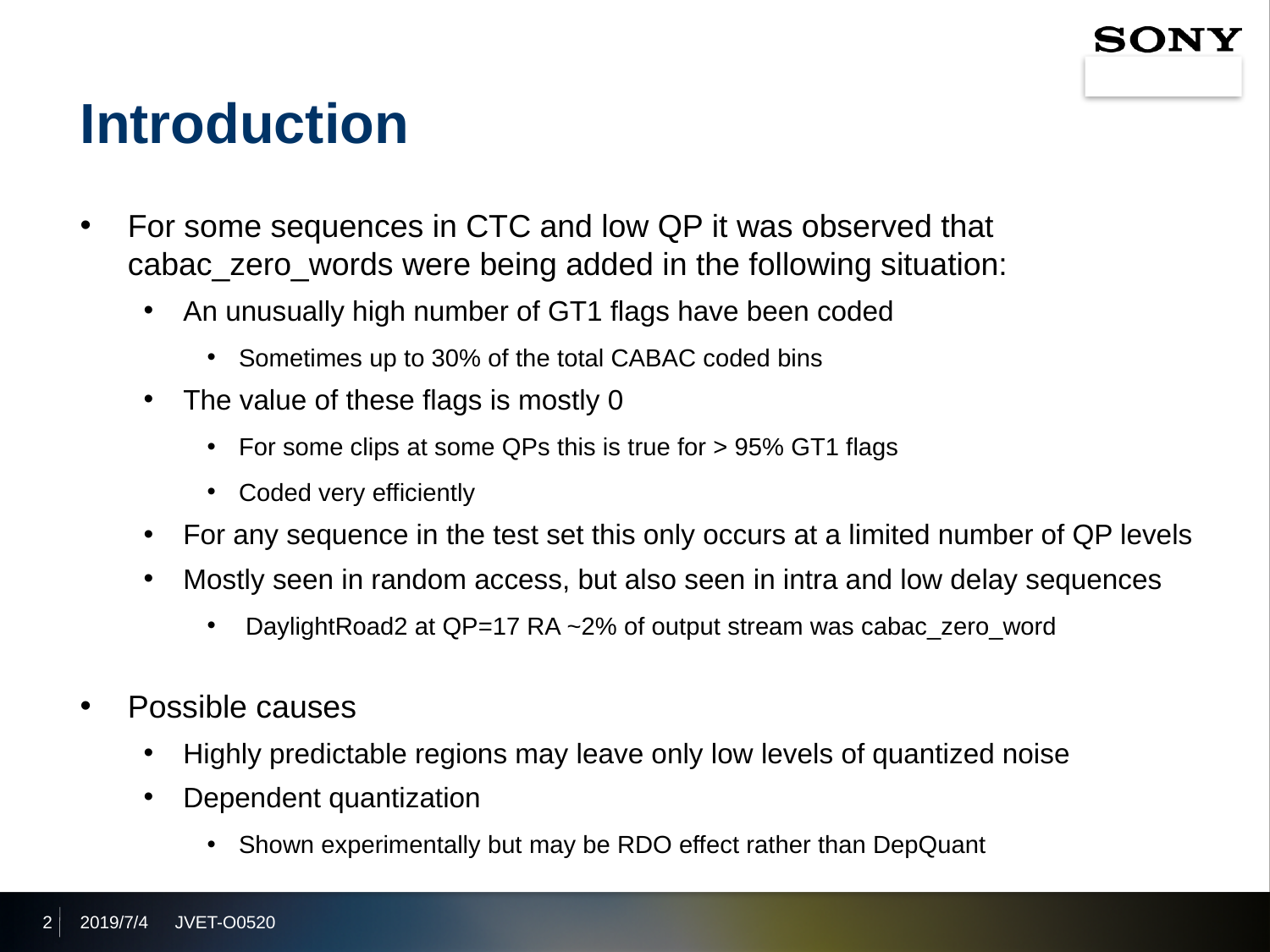

# Introduction

For some sequences in CTC and low QP it was observed that cabac_zero_words were being added in the following situation:
An unusually high number of GT1 flags have been coded
Sometimes up to 30% of the total CABAC coded bins
The value of these flags is mostly 0
For some clips at some QPs this is true for > 95% GT1 flags
Coded very efficiently
For any sequence in the test set this only occurs at a limited number of QP levels
Mostly seen in random access, but also seen in intra and low delay sequences
 DaylightRoad2 at QP=17 RA ~2% of output stream was cabac_zero_word

Possible causes
Highly predictable regions may leave only low levels of quantized noise
Dependent quantization
Shown experimentally but may be RDO effect rather than DepQuant

2
2019/7/4
JVET-O0520